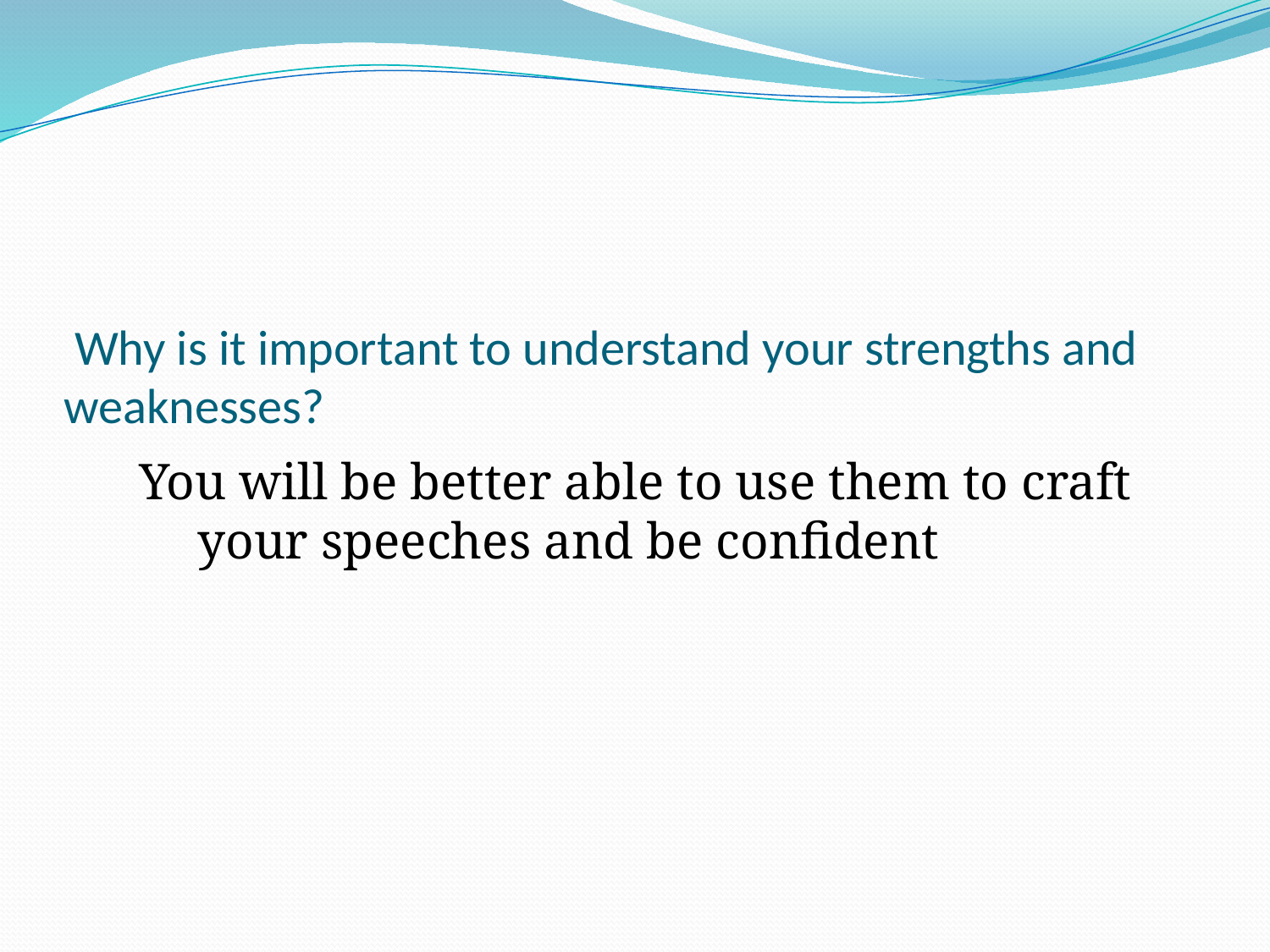

# Why is it important to understand your strengths and weaknesses?
You will be better able to use them to craft your speeches and be confident